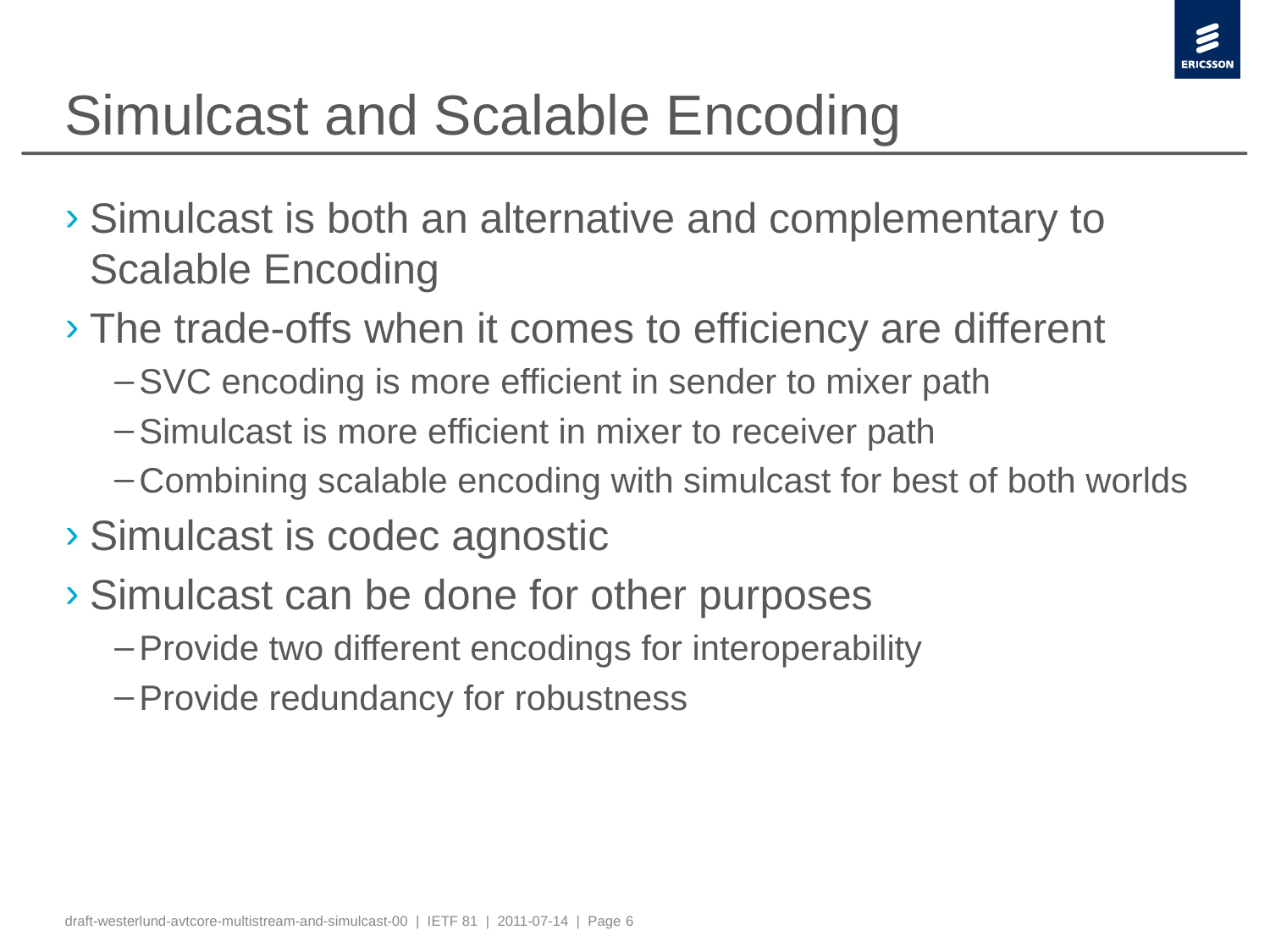

# Simulcast and Scalable Encoding
Simulcast is both an alternative and complementary to Scalable Encoding
The trade-offs when it comes to efficiency are different
SVC encoding is more efficient in sender to mixer path
Simulcast is more efficient in mixer to receiver path
Combining scalable encoding with simulcast for best of both worlds
Simulcast is codec agnostic
Simulcast can be done for other purposes
Provide two different encodings for interoperability
Provide redundancy for robustness